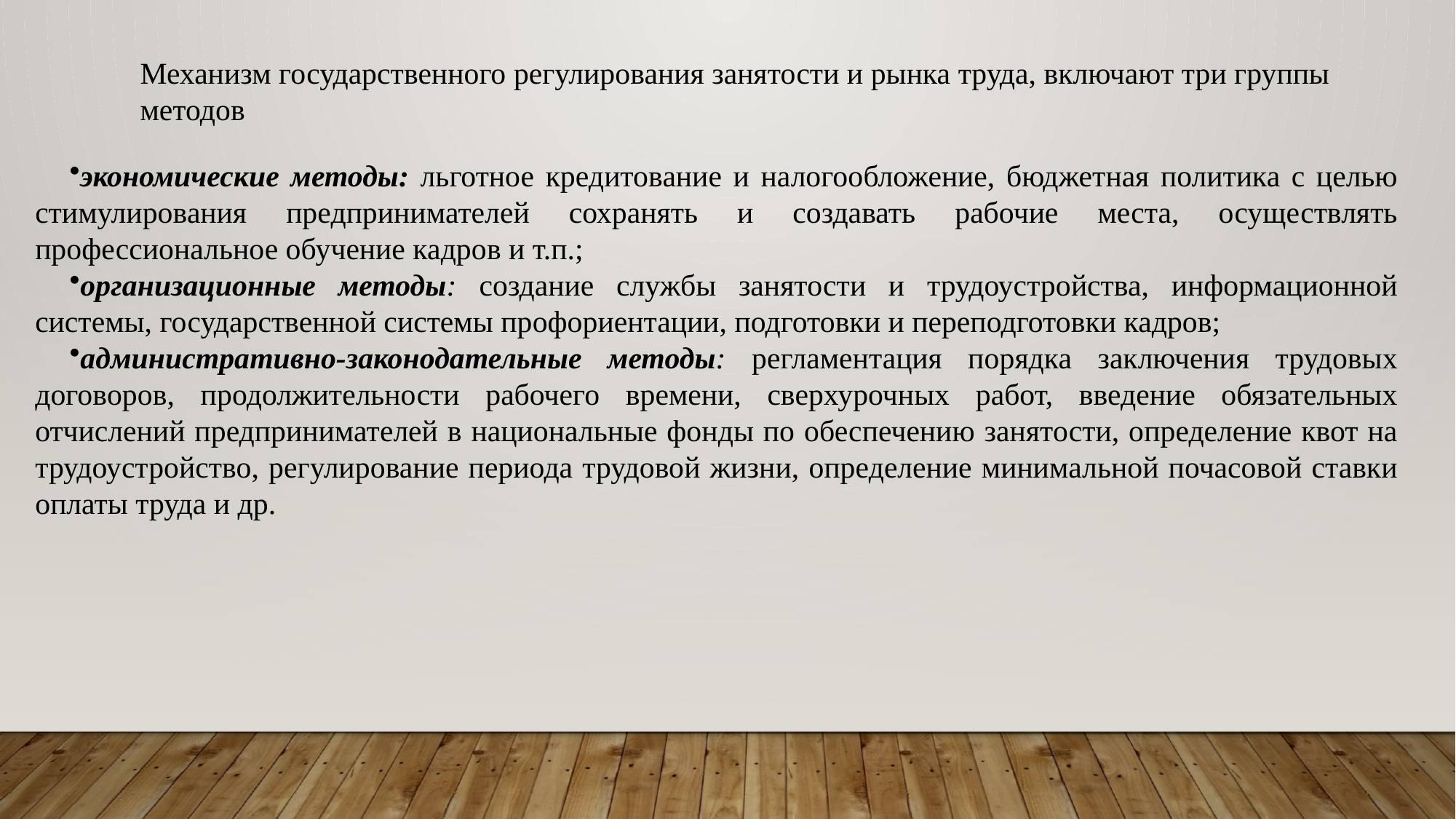

Механизм государственного регулирования занятости и рынка труда, включают три группы методов
экономические методы: льготное кредитование и налогообложение, бюджетная политика с целью стимулирования предпринимателей сохранять и создавать рабочие места, осуществлять профессиональное обучение кадров и т.п.;
организационные методы: создание службы занятости и трудоустройства, информационной системы, государственной системы профориентации, подготовки и переподготовки кадров;
административно-законодательные методы: регламентация порядка заключения трудовых договоров, продолжительности рабочего времени, сверхурочных работ, введение обязательных отчислений предпринимателей в национальные фонды по обеспечению занятости, определение квот на трудоустройство, регулирование периода трудовой жизни, определение минимальной почасовой ставки оплаты труда и др.